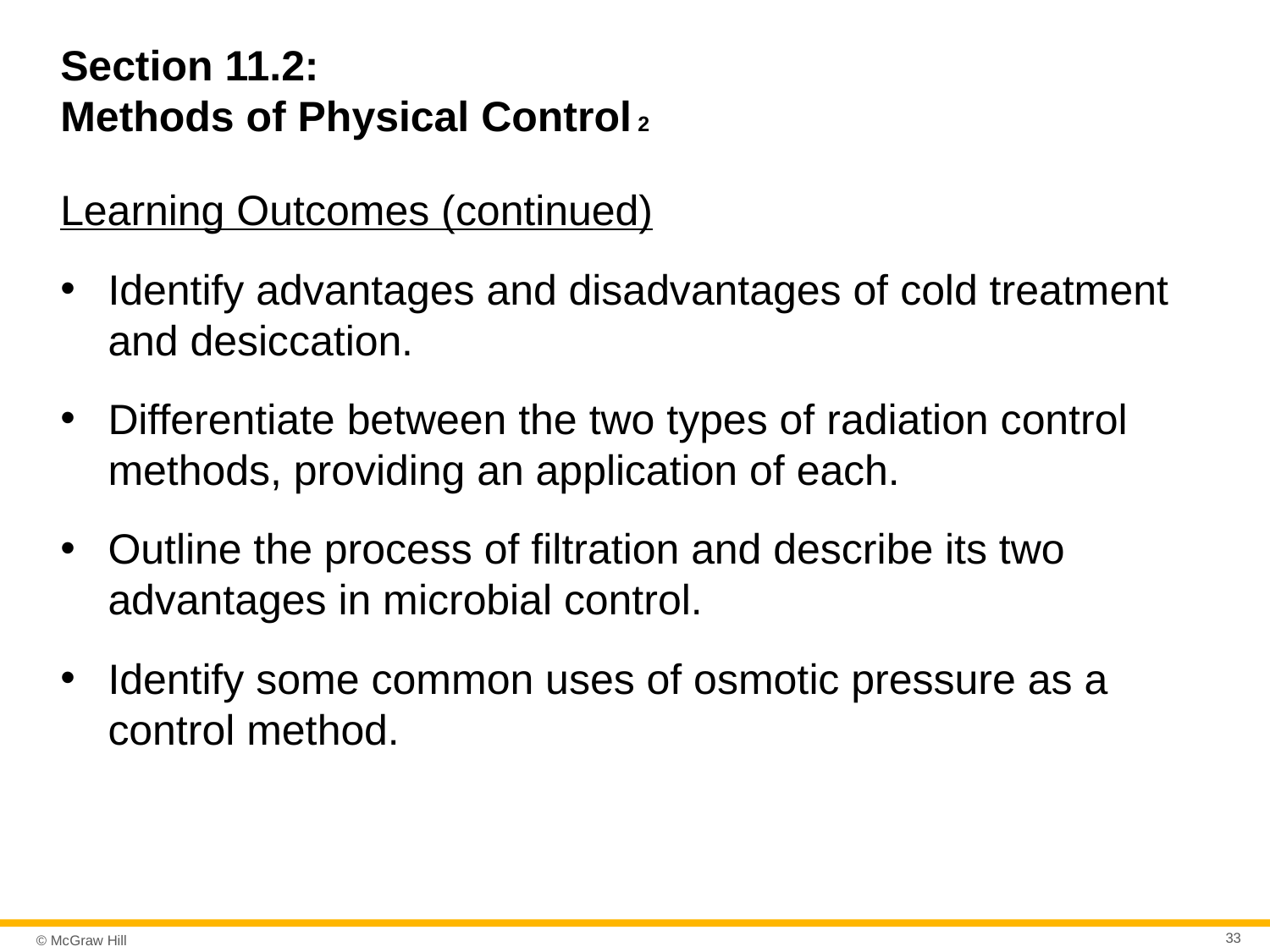

# Section 11.2: Methods of Physical Control 2
Learning Outcomes (continued)
Identify advantages and disadvantages of cold treatment and desiccation.
Differentiate between the two types of radiation control methods, providing an application of each.
Outline the process of filtration and describe its two advantages in microbial control.
Identify some common uses of osmotic pressure as a control method.